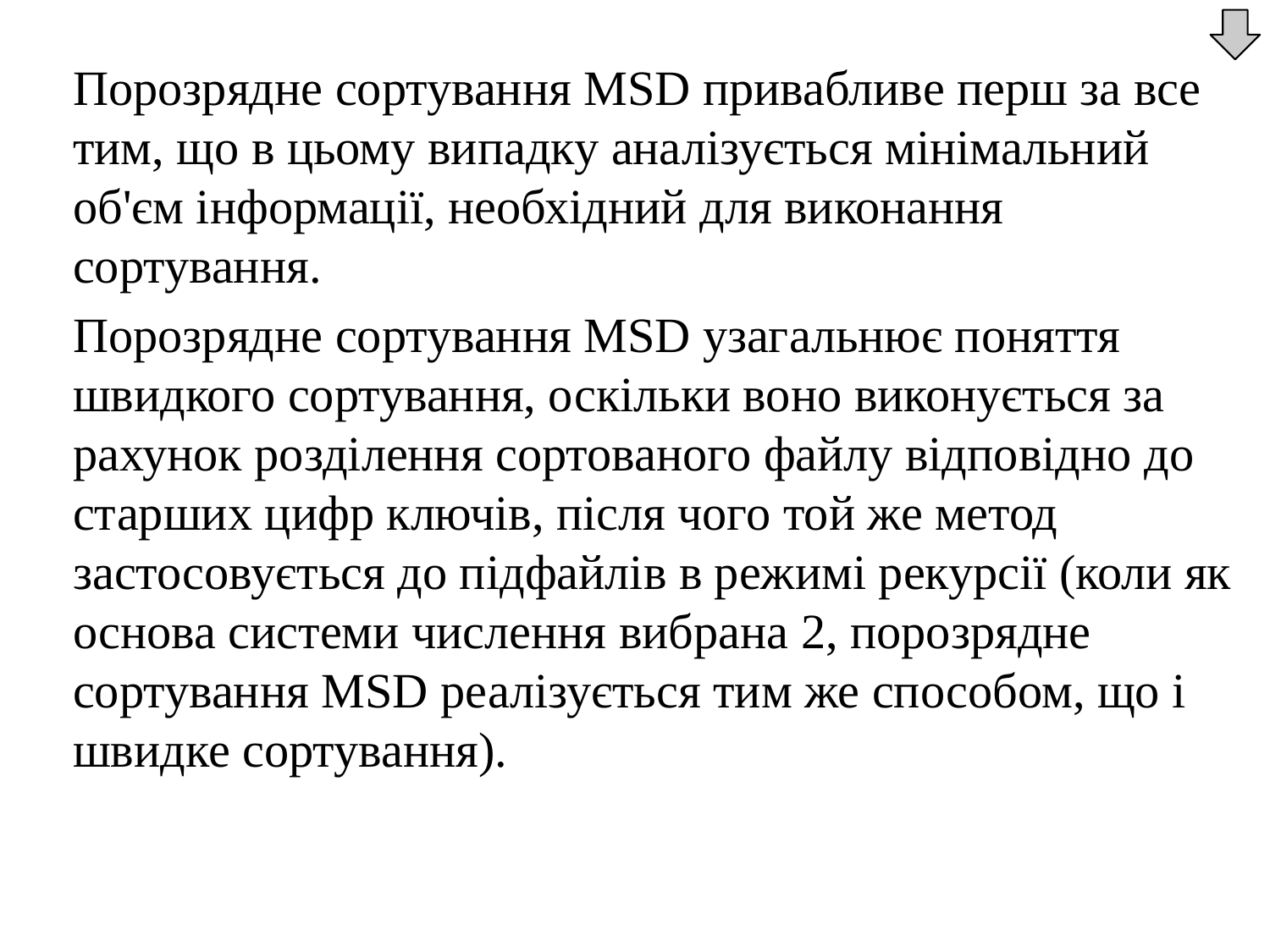

Порозрядне сортування MSD привабливе перш за все тим, що в цьому випадку аналізується мінімальний об'єм інформації, необхідний для виконання сортування.
	Порозрядне сортування MSD узагальнює поняття швидкого сортування, оскільки воно виконується за рахунок розділення сортованого файлу відповідно до старших цифр ключів, після чого той же метод застосовується до підфайлів в режимі рекурсії (коли як основа системи числення вибрана 2, порозрядне сортування MSD реалізується тим же способом, що і швидке сортування).